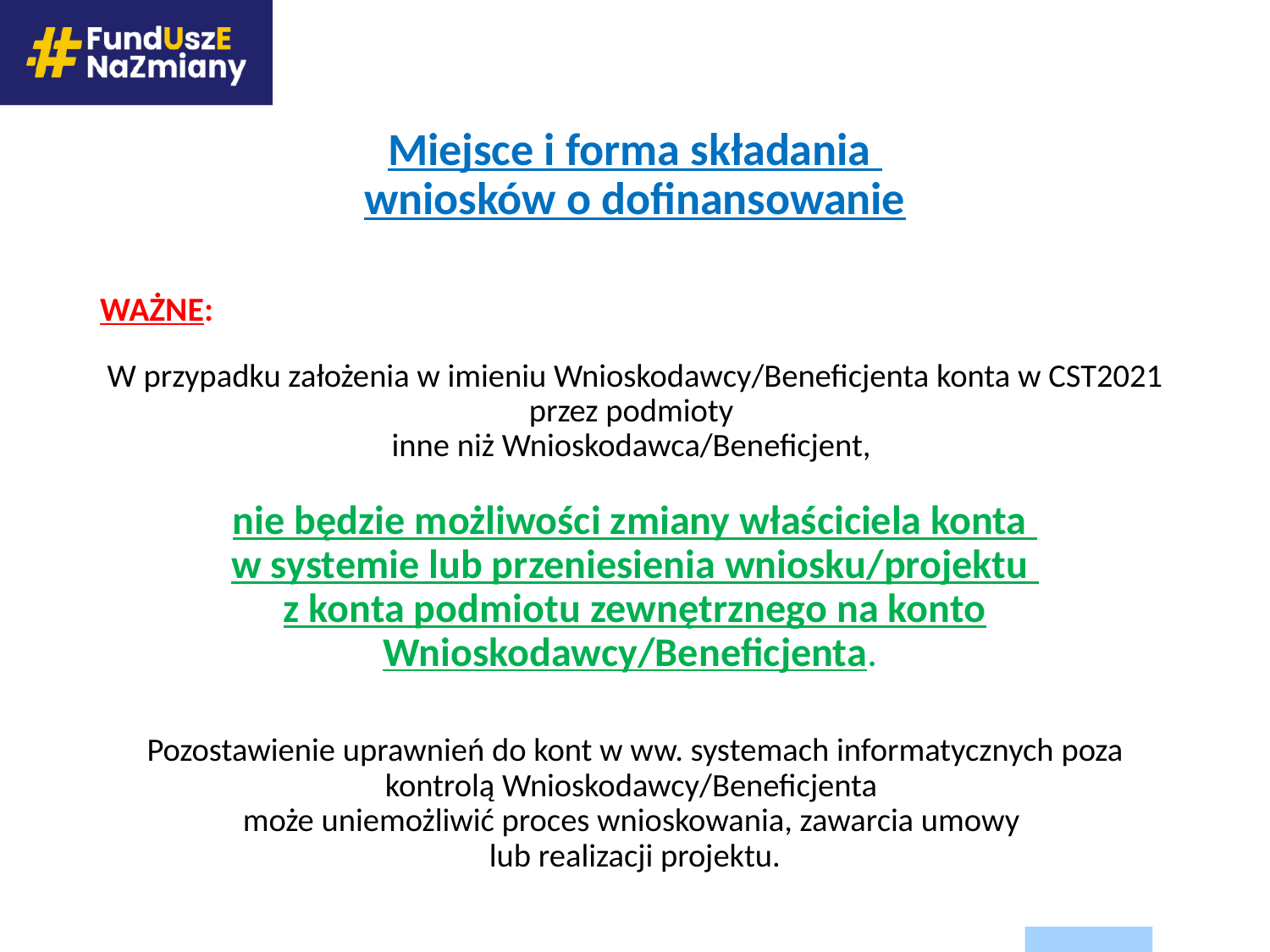

# Miejsce i forma składania wniosków o dofinansowanie
WAŻNE:

W przypadku założenia w imieniu Wnioskodawcy/Beneficjenta konta w CST2021 przez podmioty
inne niż Wnioskodawca/Beneficjent,
nie będzie możliwości zmiany właściciela konta
w systemie lub przeniesienia wniosku/projektu
z konta podmiotu zewnętrznego na konto Wnioskodawcy/Beneficjenta.

Pozostawienie uprawnień do kont w ww. systemach informatycznych poza kontrolą Wnioskodawcy/Beneficjenta
może uniemożliwić proces wnioskowania, zawarcia umowy
lub realizacji projektu.